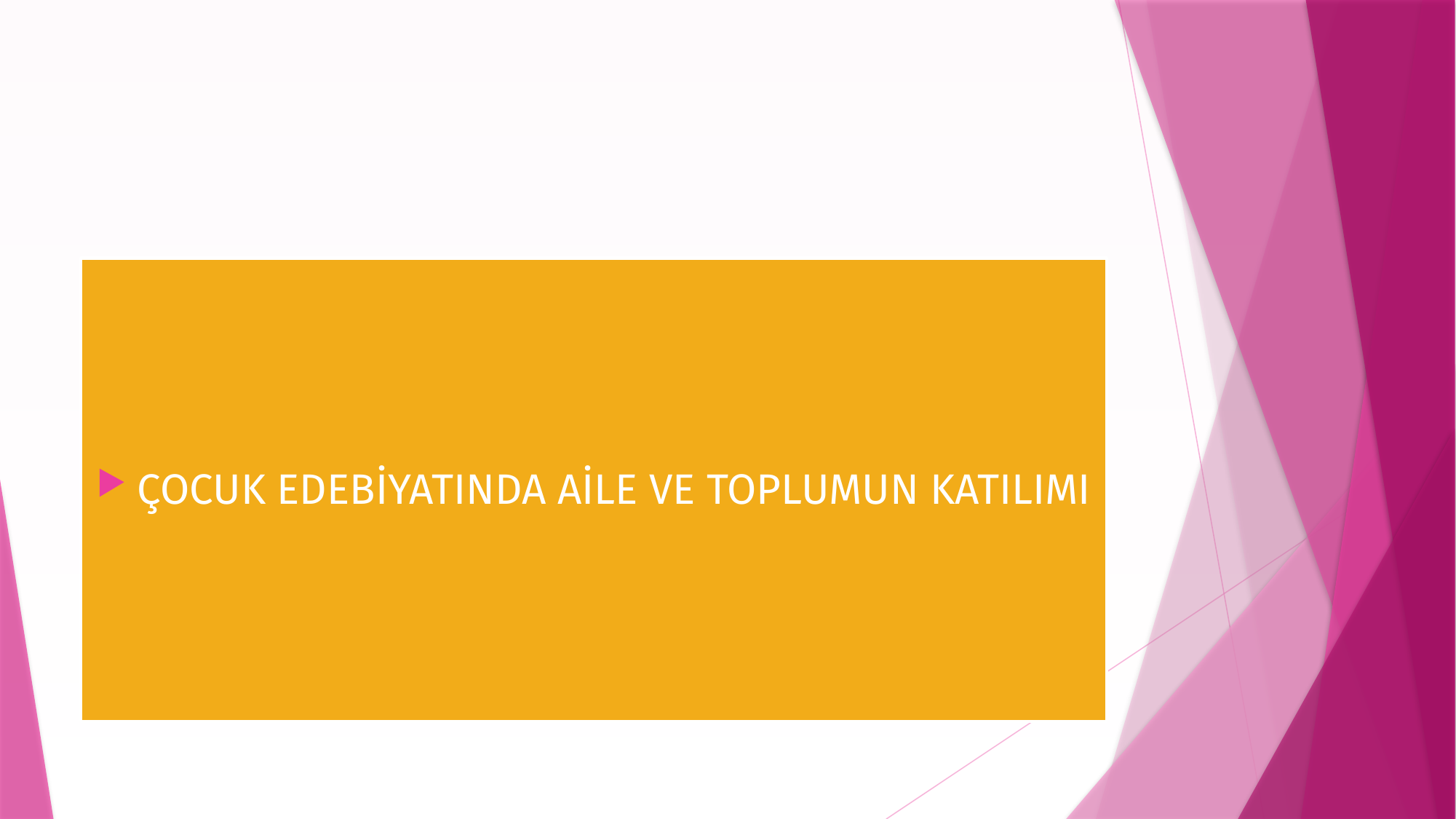

#

ÇOCUK EDEBİYATINDA AİLE VE TOPLUMUN KATILIMI